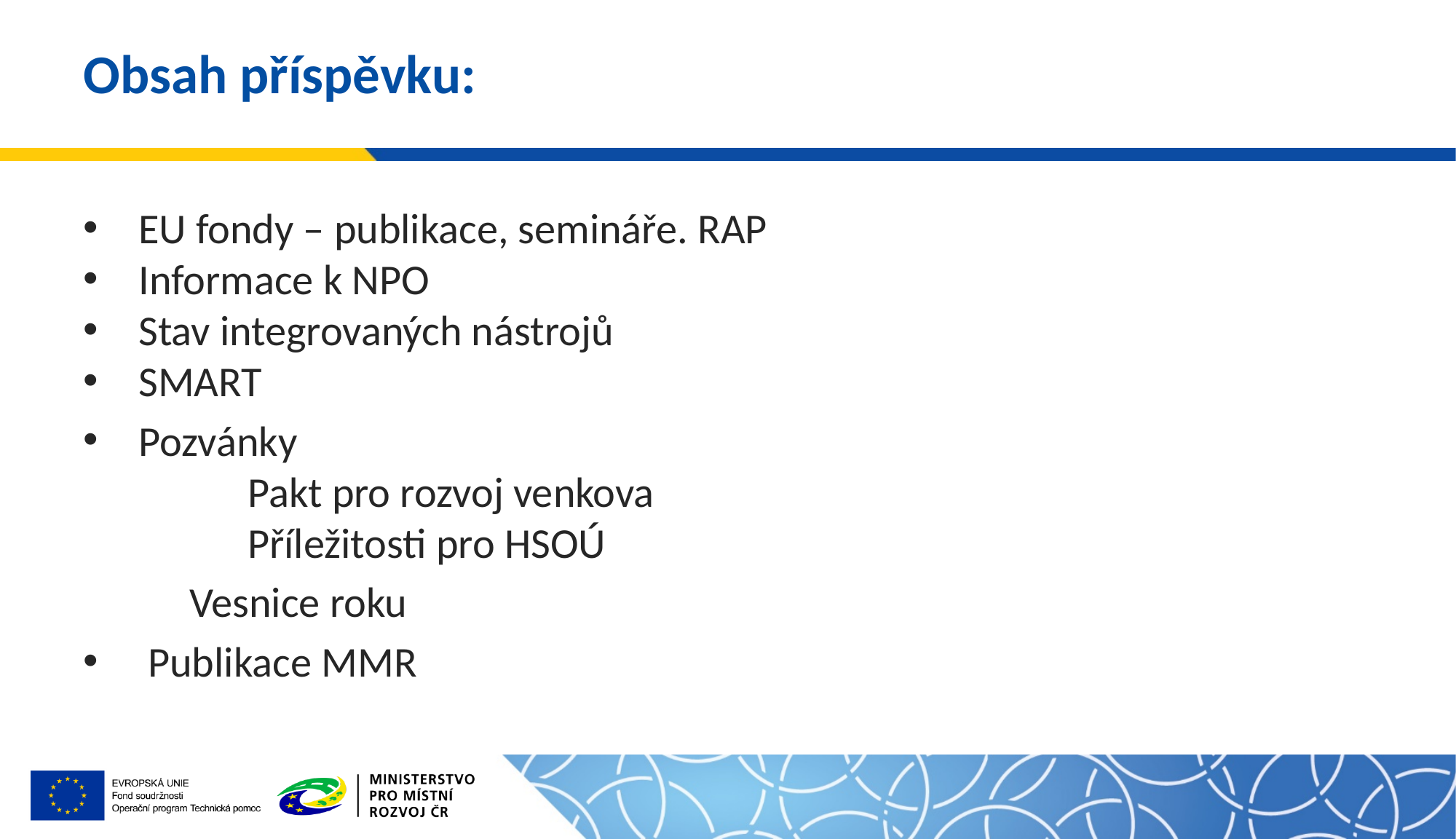

# Obsah příspěvku:
EU fondy – publikace, semináře. RAP
Informace k NPO
Stav integrovaných nástrojů
SMART
Pozvánky
		Pakt pro rozvoj venkova
      	Příležitosti pro HSOÚ
           Vesnice roku
 Publikace MMR